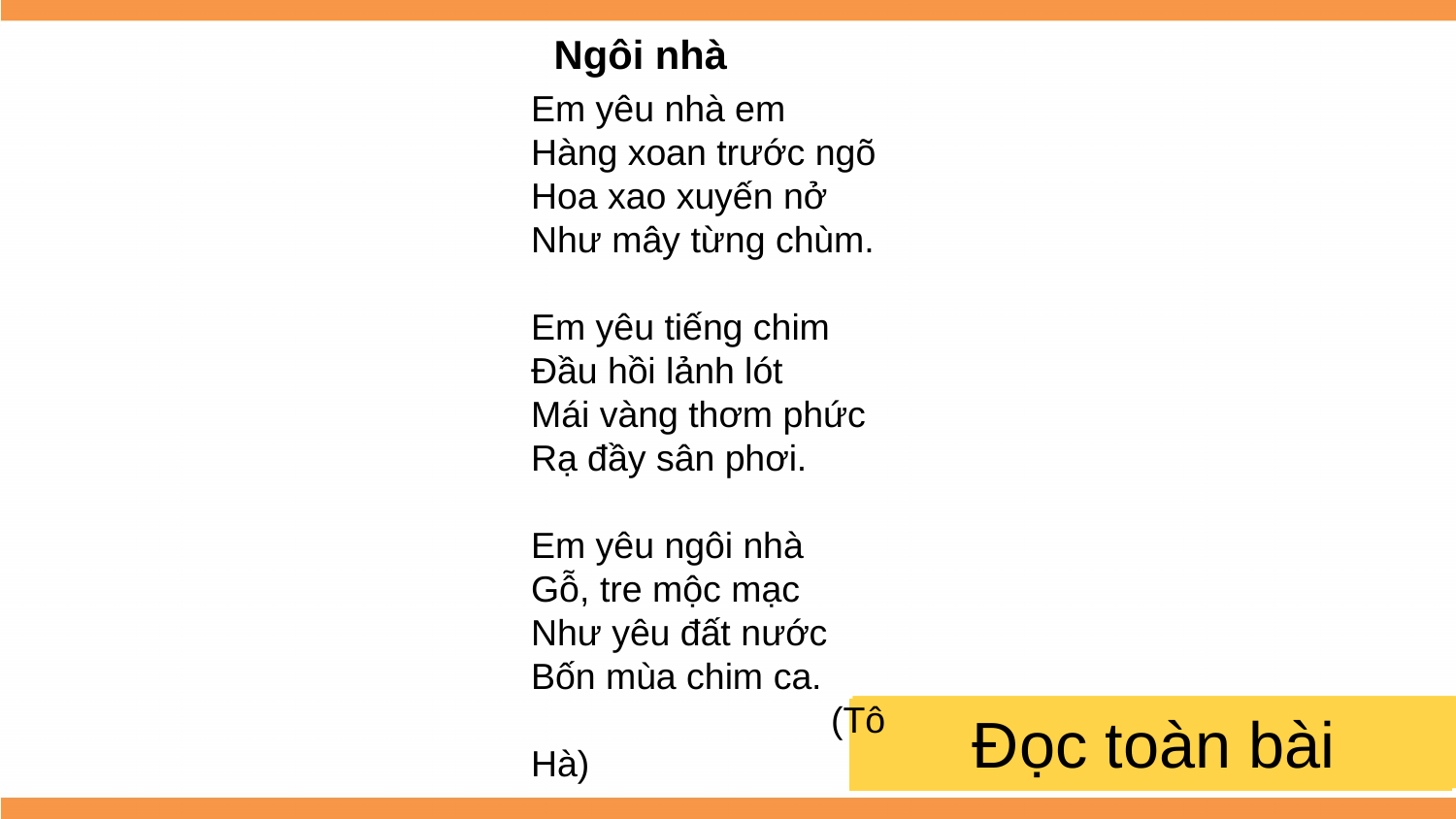

Ngôi nhà
Em yêu nhà em
Hàng xoan trước ngõ
Hoa xao xuyến nở
Như mây từng chùm.

Em yêu tiếng chim
Đầu hồi lảnh lót
Mái vàng thơm phức
Rạ đầy sân phơi.

Em yêu ngôi nhà
Gỗ, tre mộc mạc
Như yêu đất nước
Bốn mùa chim ca.
                       (Tô Hà)
Đọc nối tiếp khổ
Đọc toàn bài
Đọc theo nhóm